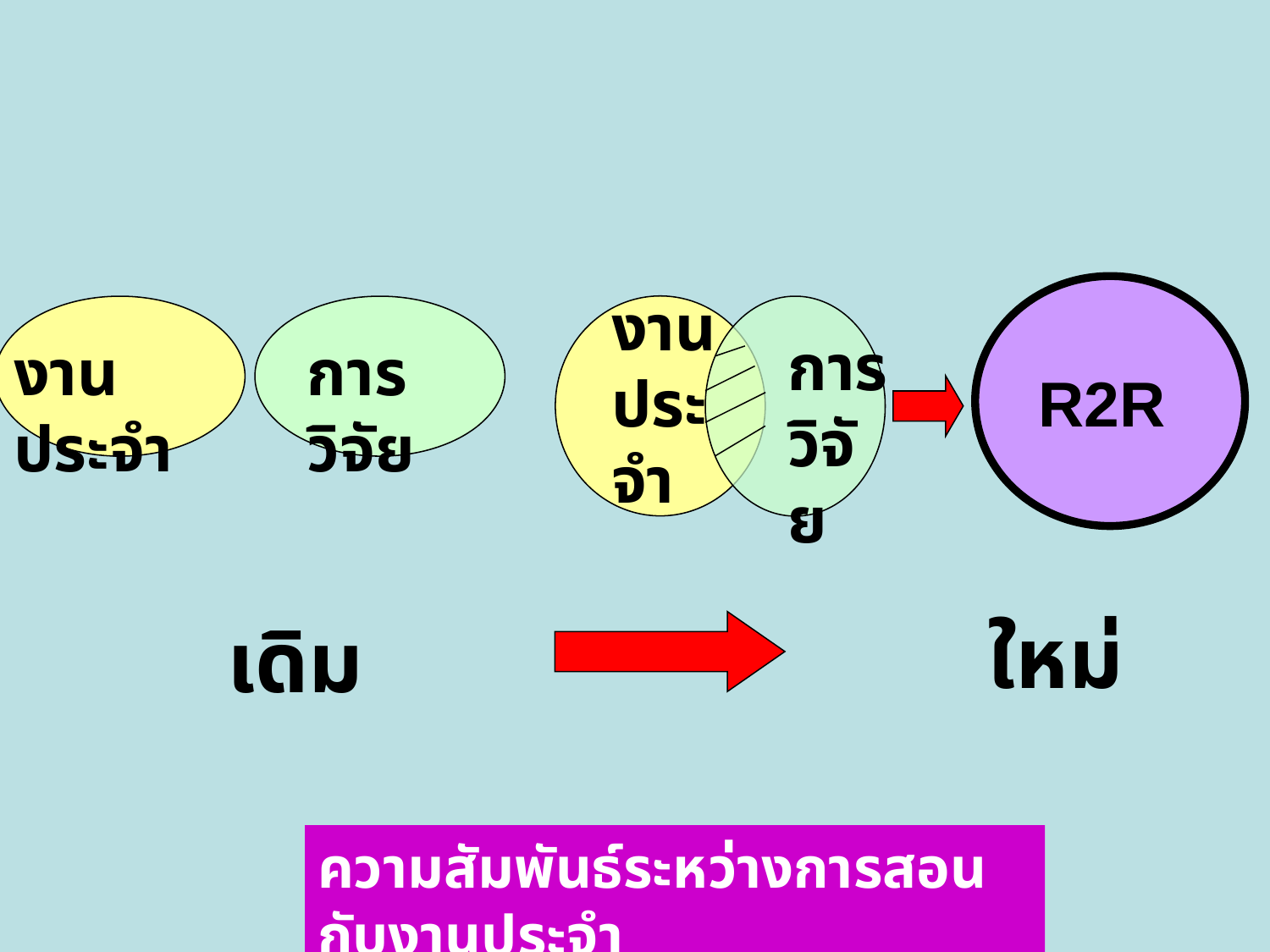

R2R
งานประจำ

งานประจำ

การวิจัย

การวิจัย

ใหม่
เดิม

ความสัมพันธ์ระหว่างการสอนกับงานประจำ